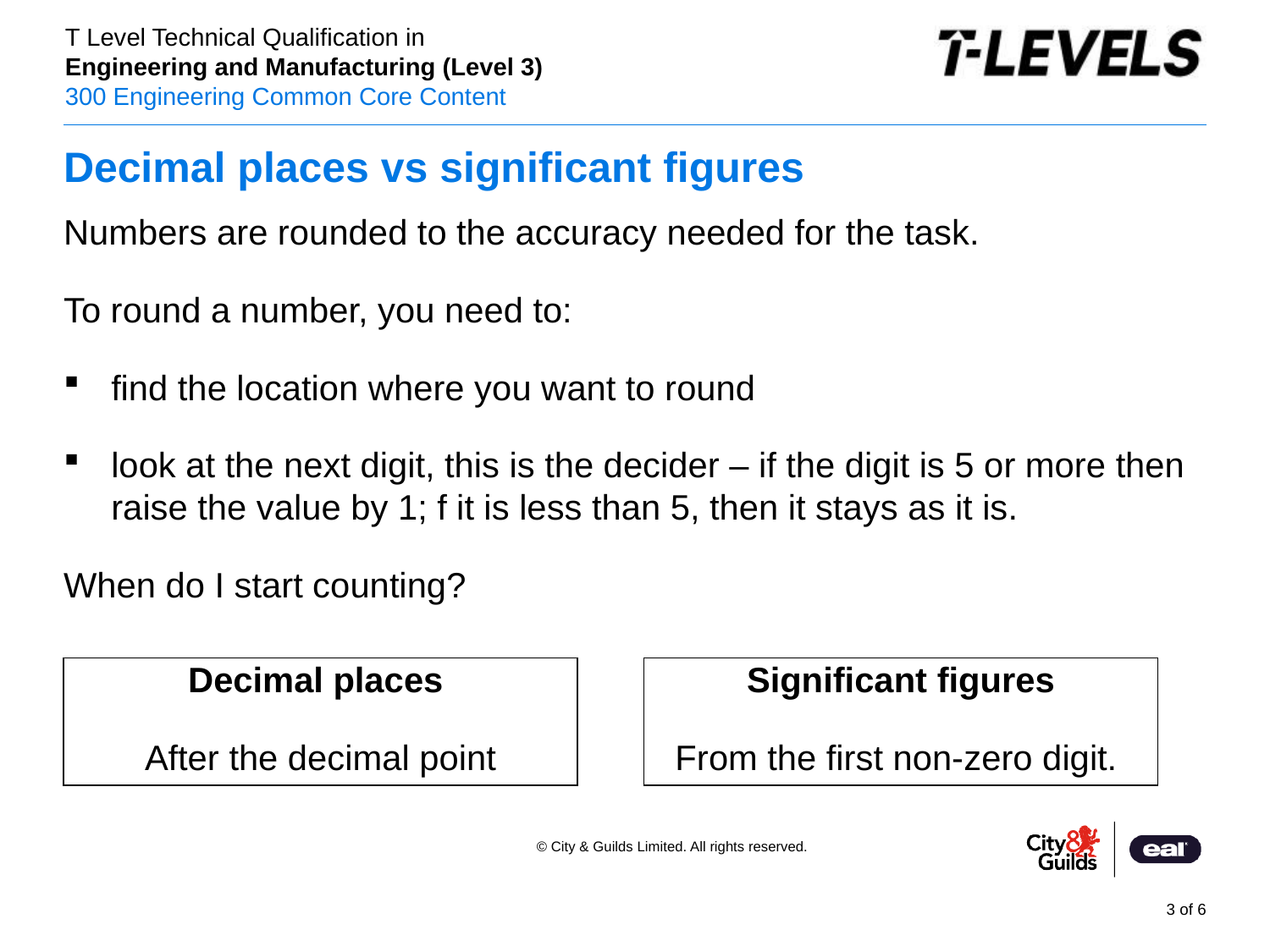

# Decimal places vs significant figures
Numbers are rounded to the accuracy needed for the task.
To round a number, you need to:
find the location where you want to round
look at the next digit, this is the decider – if the digit is 5 or more then raise the value by 1; f it is less than 5, then it stays as it is.
When do I start counting?
Significant figures
From the first non-zero digit.
Decimal places
After the decimal point